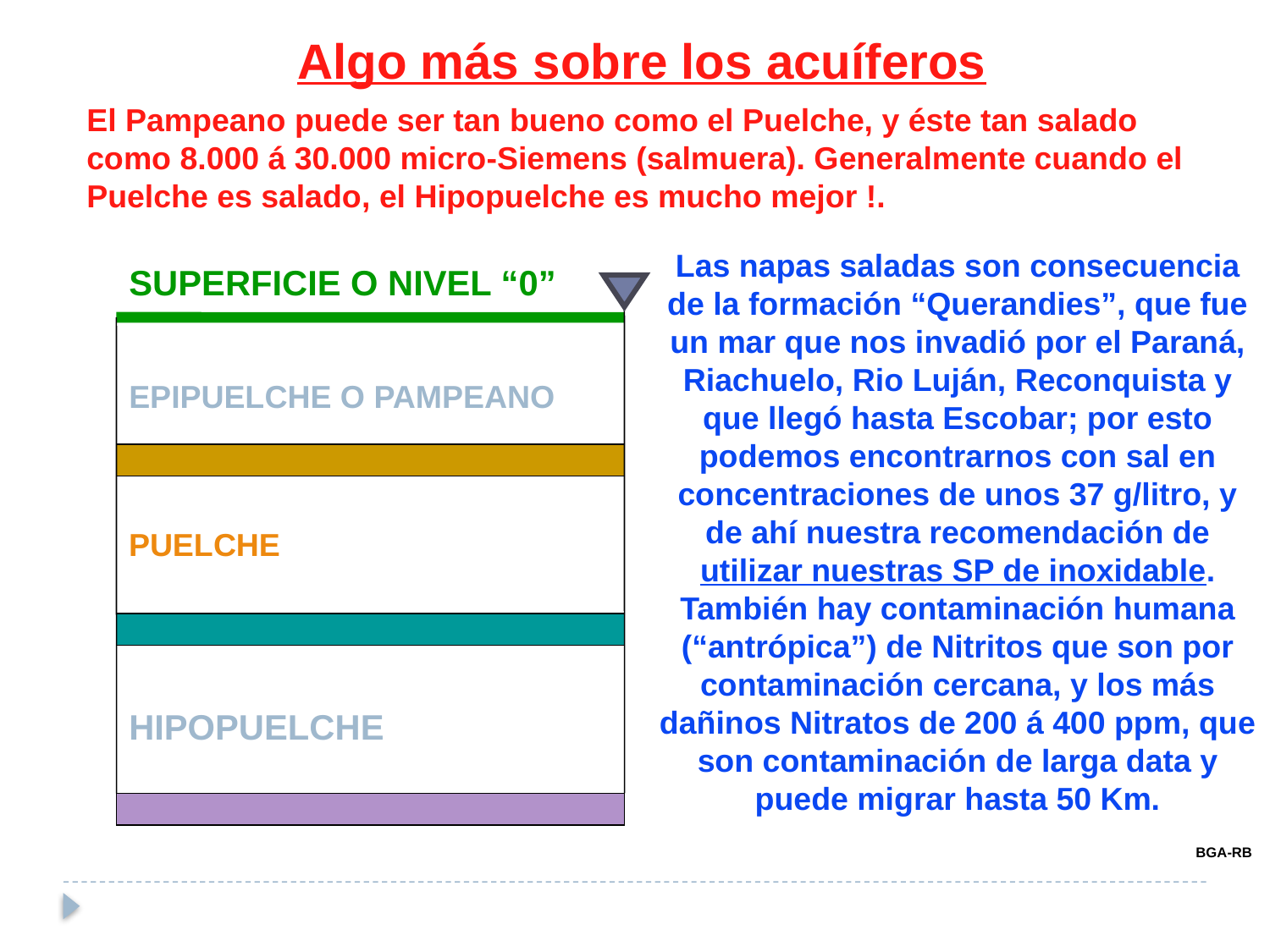

Algo más sobre los acuíferos
El Pampeano puede ser tan bueno como el Puelche, y éste tan salado como 8.000 á 30.000 micro-Siemens (salmuera). Generalmente cuando el Puelche es salado, el Hipopuelche es mucho mejor !.
Las napas saladas son consecuencia de la formación “Querandies”, que fue un mar que nos invadió por el Paraná, Riachuelo, Rio Luján, Reconquista y que llegó hasta Escobar; por esto podemos encontrarnos con sal en concentraciones de unos 37 g/litro, y de ahí nuestra recomendación de utilizar nuestras SP de inoxidable. También hay contaminación humana (“antrópica”) de Nitritos que son por contaminación cercana, y los más dañinos Nitratos de 200 á 400 ppm, que son contaminación de larga data y puede migrar hasta 50 Km.
SUPERFICIE O NIVEL “0”

EPIPUELCHE O PAMPEANO

PUELCHE

HIPOPUELCHE

BGA-RB